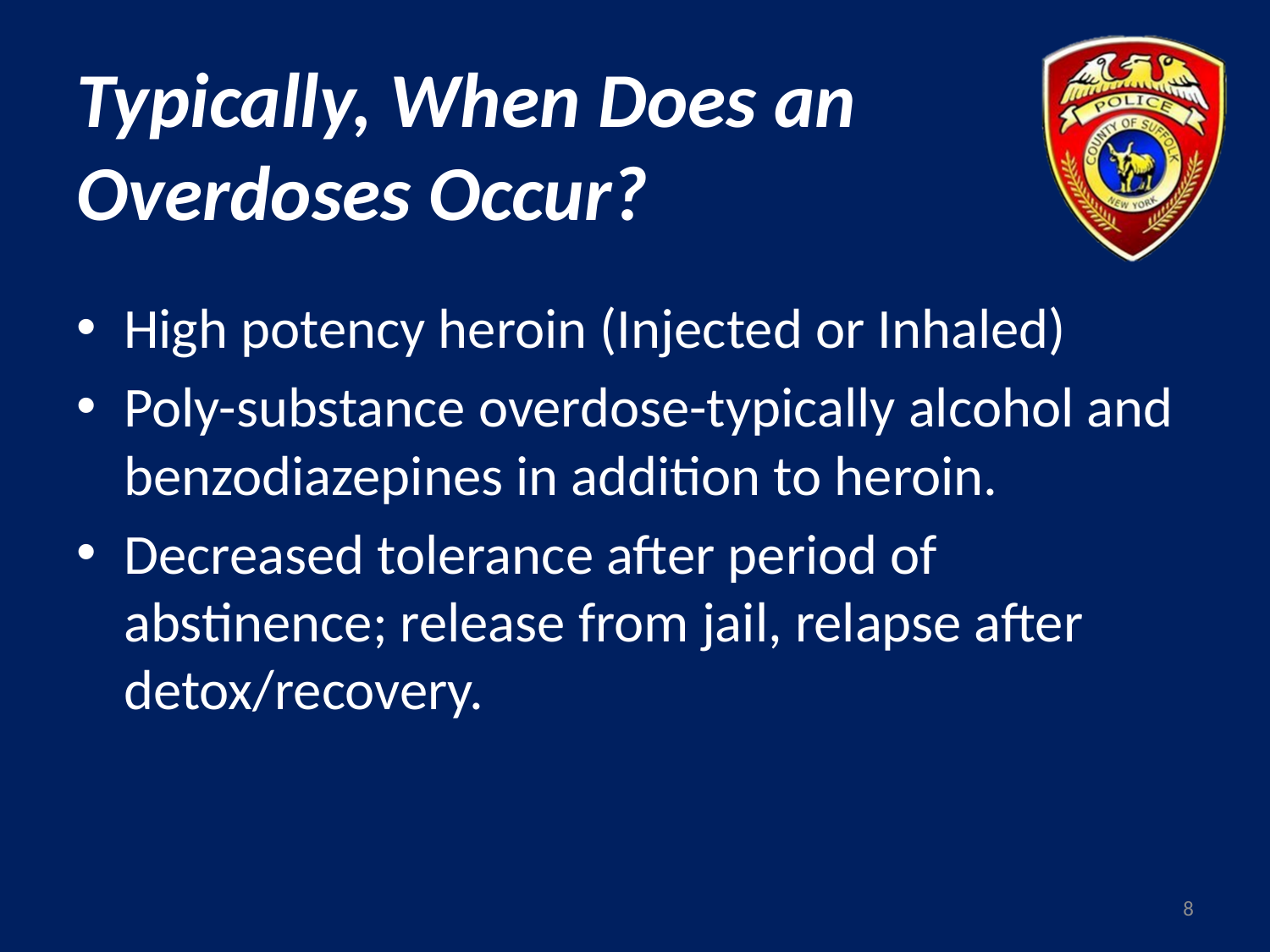

# Typically, When Does an Overdoses Occur?
High potency heroin (Injected or Inhaled)
Poly-substance overdose-typically alcohol and benzodiazepines in addition to heroin.
Decreased tolerance after period of abstinence; release from jail, relapse after detox/recovery.
8